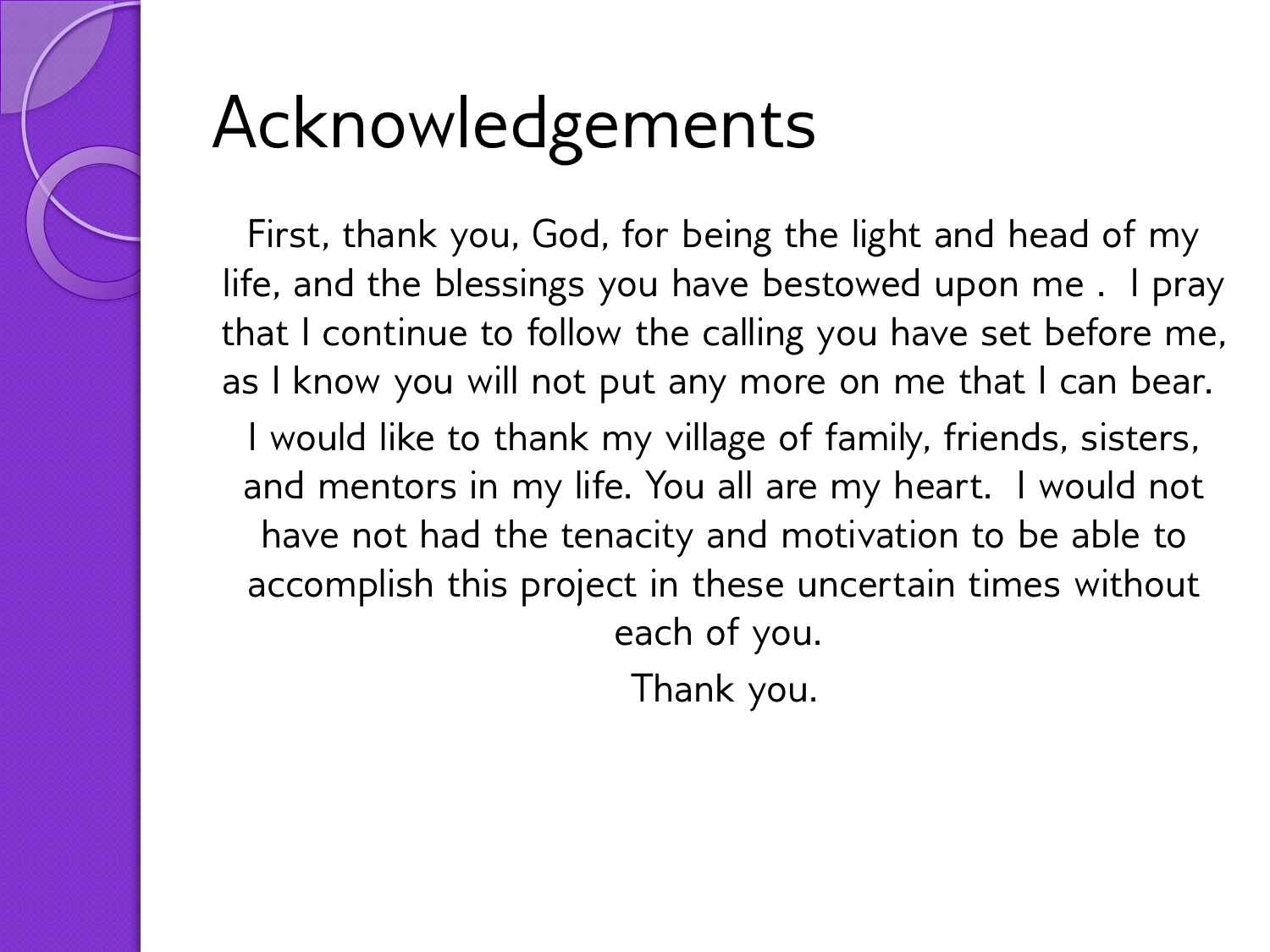

# Acknowledgements
First, thank you, God, for being the light and head of my life, and the blessings you have bestowed upon me .  I pray that I continue to follow the calling you have set before me, as I know you will not put any more on me that I can bear.
I would like to thank my village of family, friends, sisters, and mentors in my life. You all are my heart.  I would not have not had the tenacity and motivation to be able to accomplish this project in these uncertain times without each of you.
Thank you.